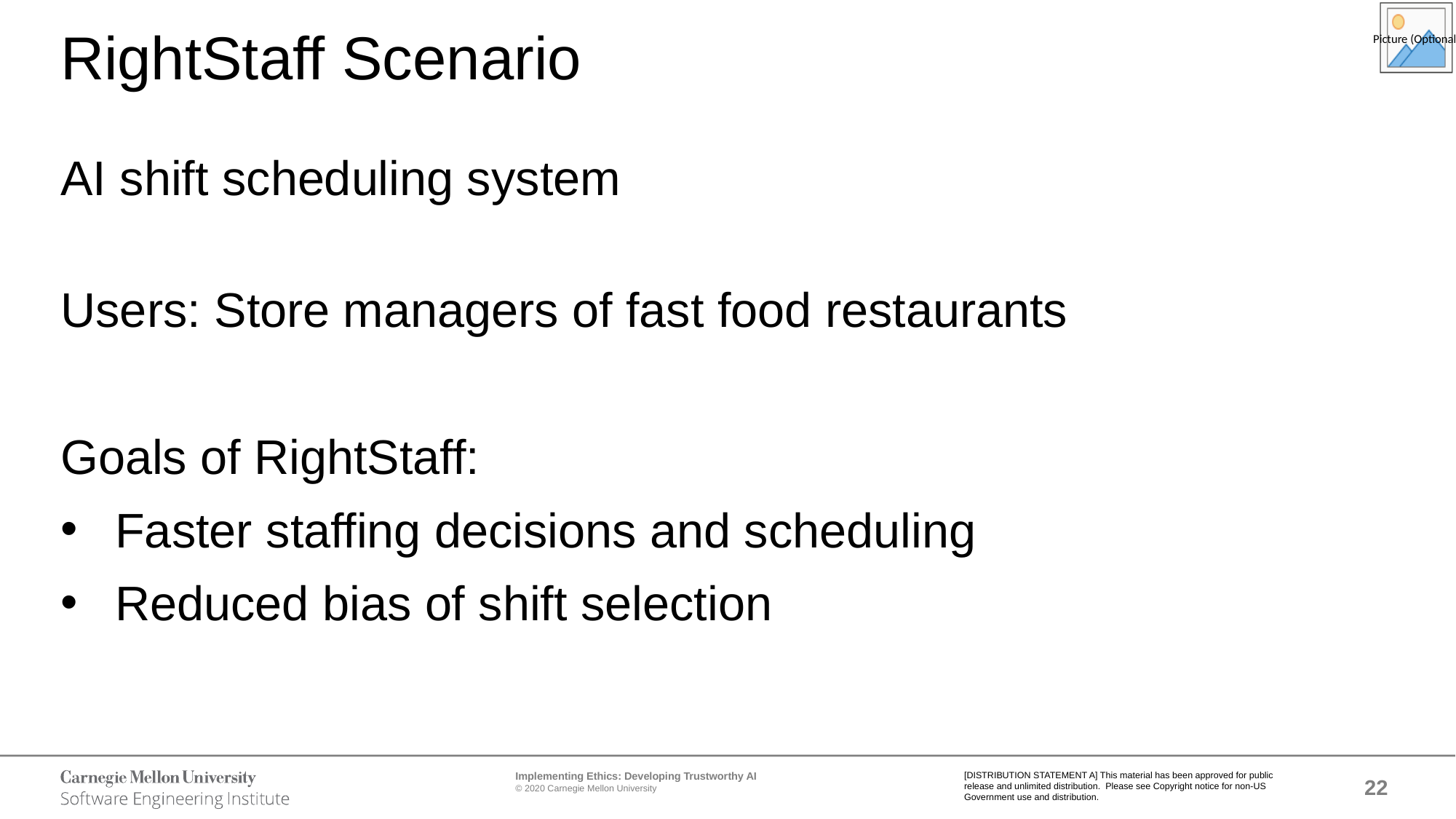

# RightStaff Scenario
AI shift scheduling system
Users: Store managers of fast food restaurants

Goals of RightStaff:
Faster staffing decisions and scheduling
Reduced bias of shift selection